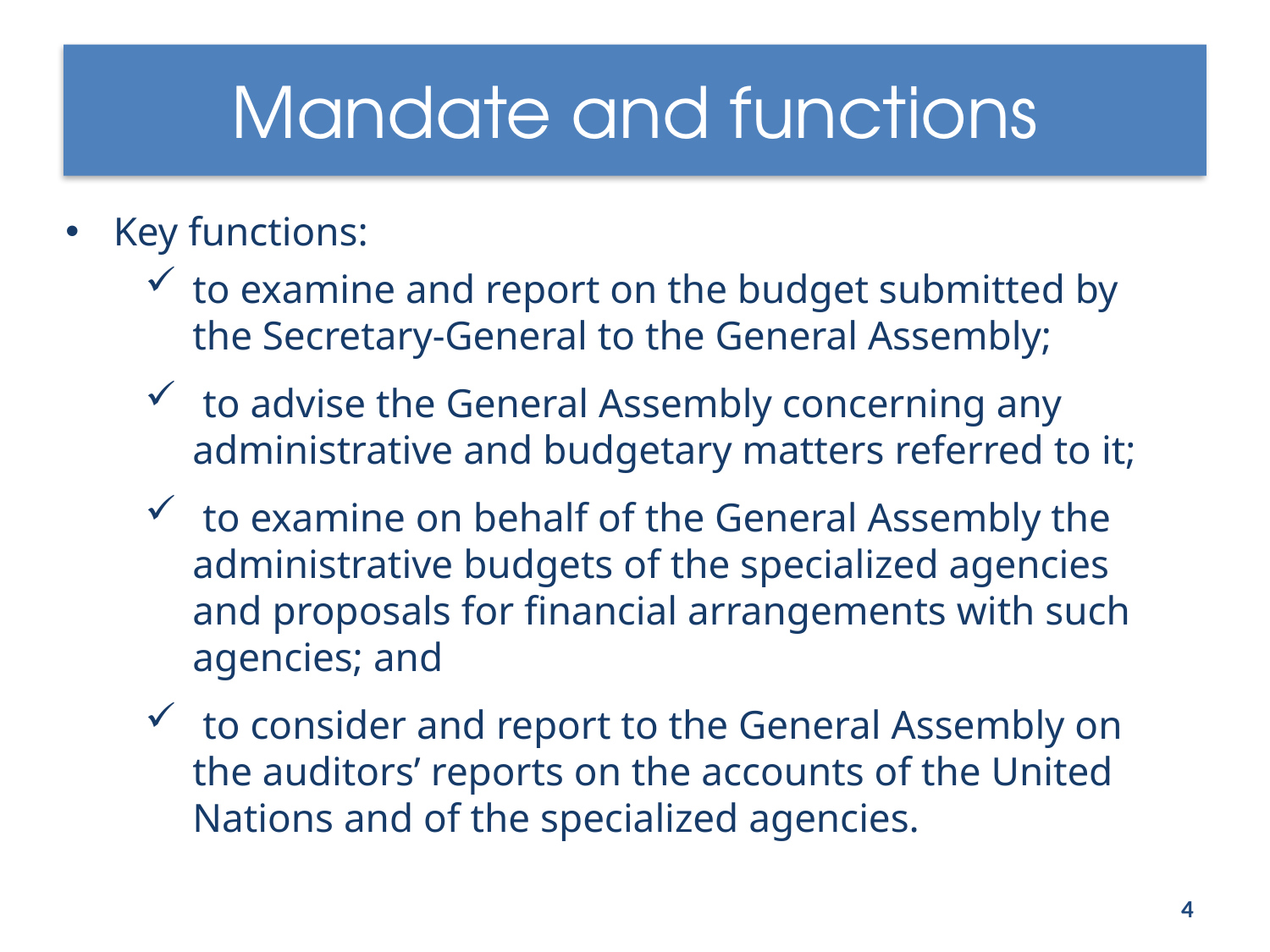

# Mandate and functions
Key functions:
to examine and report on the budget submitted by the Secretary-General to the General Assembly;
 to advise the General Assembly concerning any administrative and budgetary matters referred to it;
 to examine on behalf of the General Assembly the administrative budgets of the specialized agencies and proposals for financial arrangements with such agencies; and
 to consider and report to the General Assembly on the auditors’ reports on the accounts of the United Nations and of the specialized agencies.
4